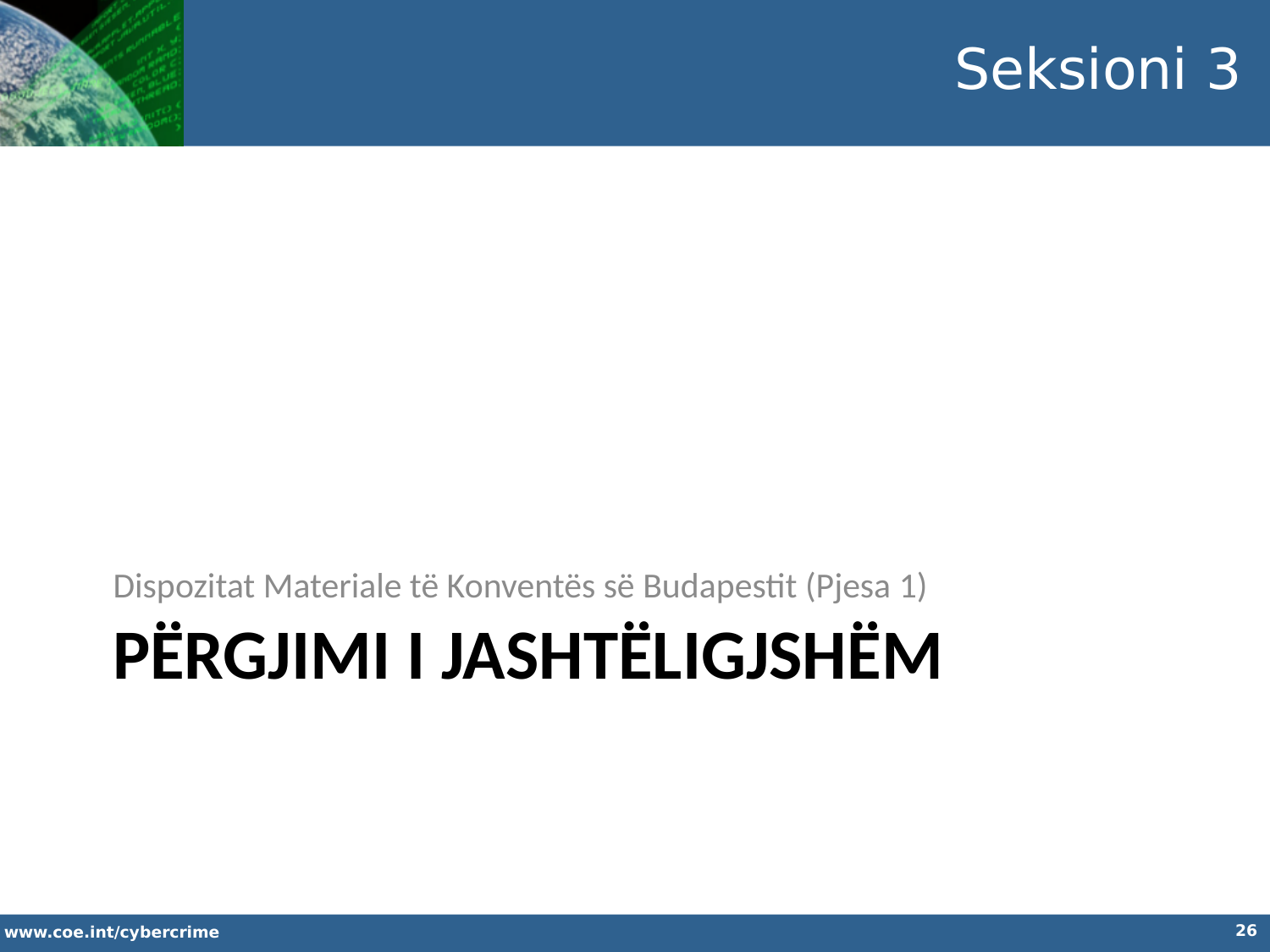

Seksioni 3
Dispozitat Materiale të Konventës së Budapestit (Pjesa 1)
# Përgjimi i jashtëligjshëm